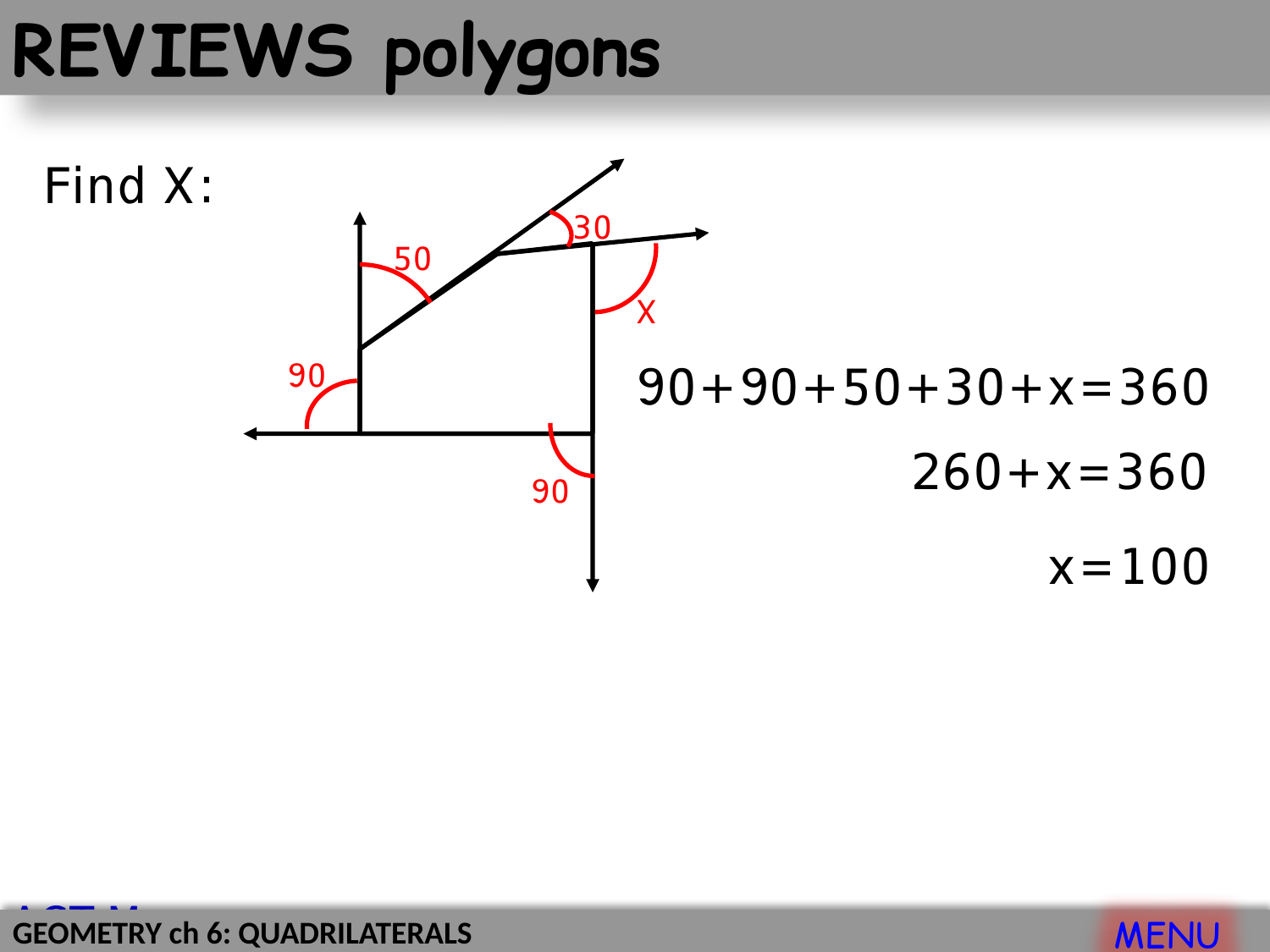

REVIEWS polygons
Find X:

30

50

X
90
90+90+50+30+x=360

260+x=360
90
x=100
ACT Menu
MENU
GEOMETRY ch 6: QUADRILATERALS